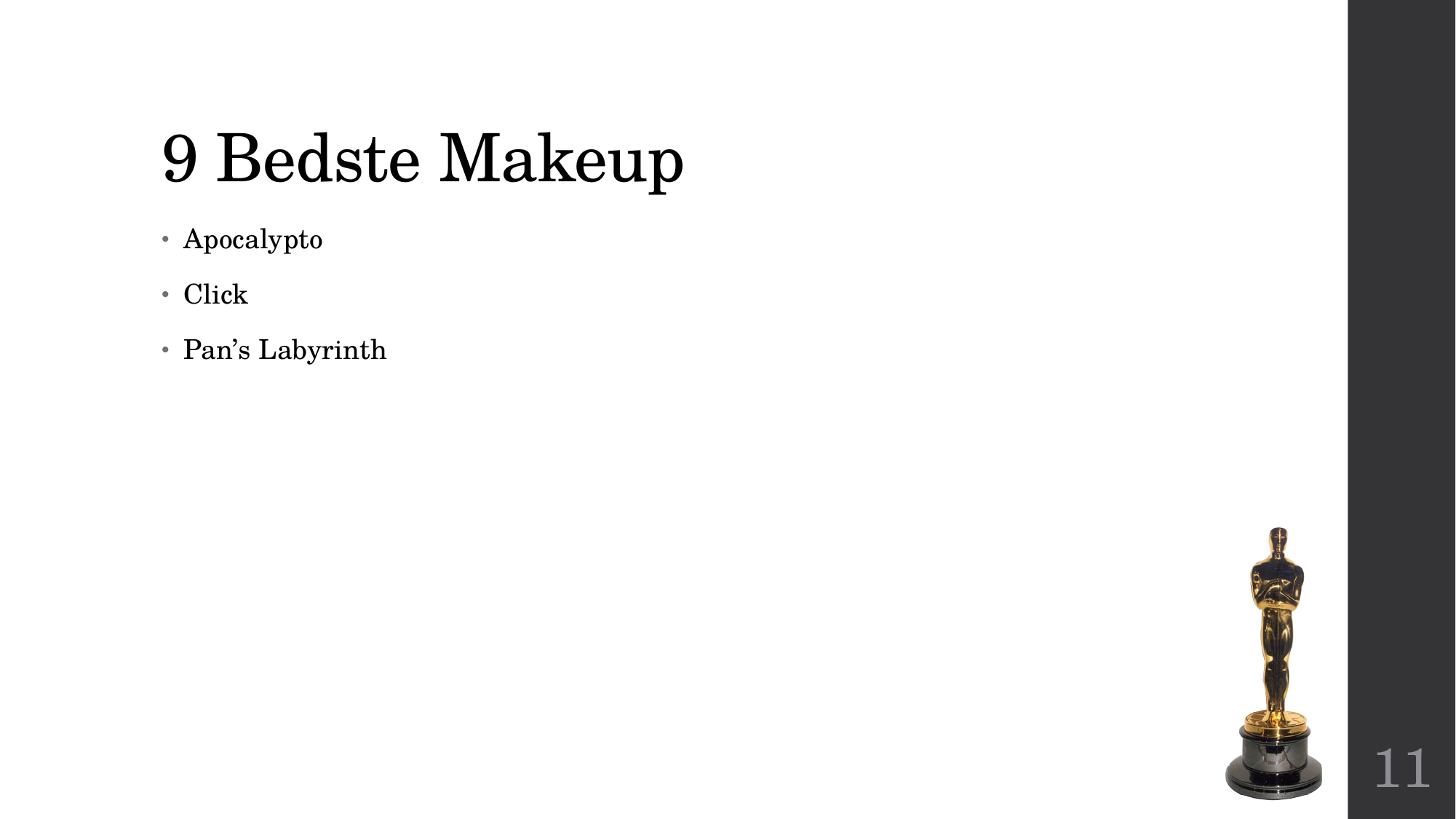

# 9 Bedste Makeup
Apocalypto
Click
Pan’s Labyrinth
11